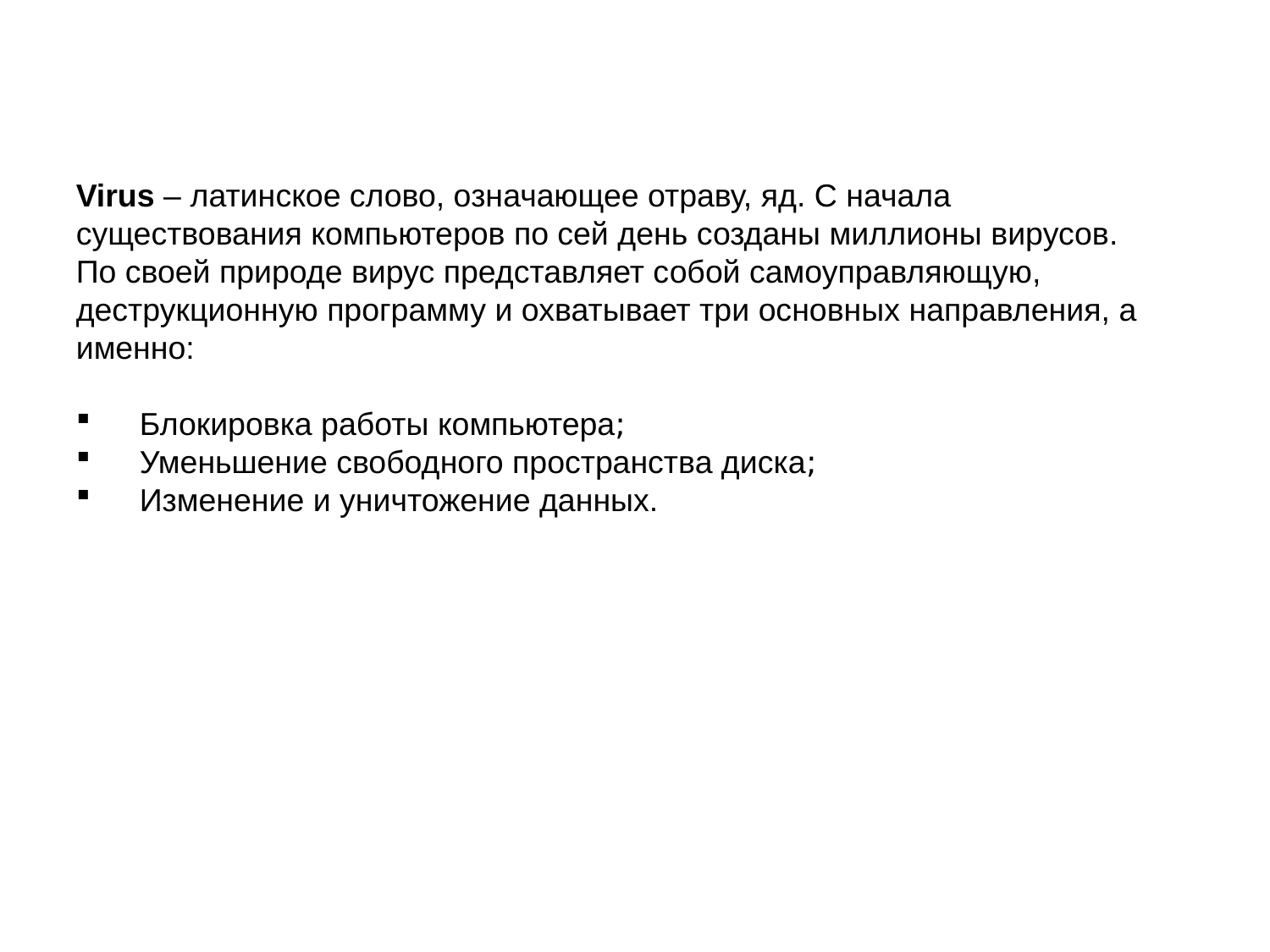

Virus – латинское слово, означающее отраву, яд. С начала существования компьютеров по сей день созданы миллионы вирусов. По своей природе вирус представляет собой самоуправляющую, деструкционную программу и охватывает три основных направления, а именно:

Блокировка работы компьютера;
Уменьшение свободного пространства диска;
Изменение и уничтожение данных.